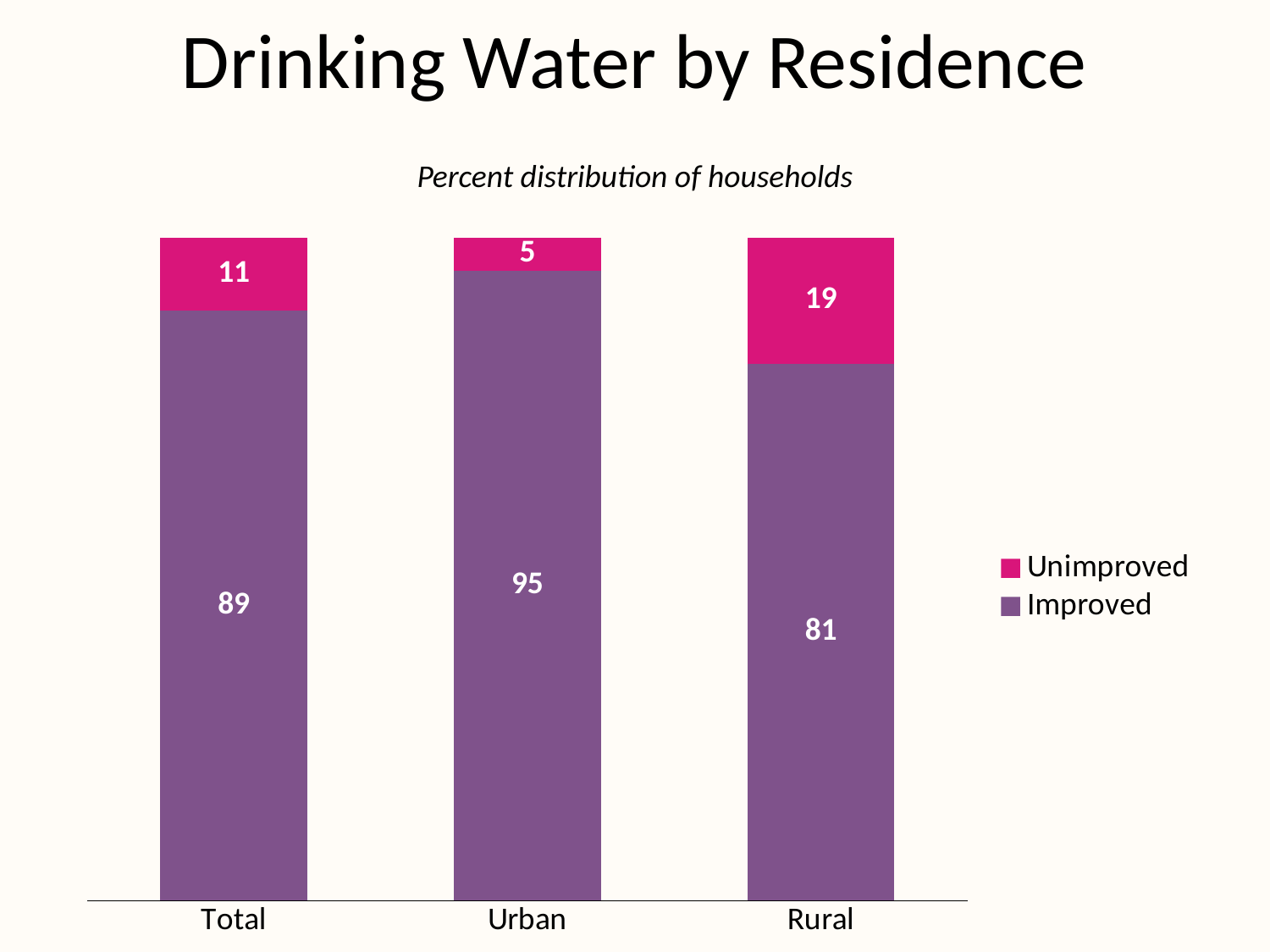

# Drinking Water by Residence
Percent distribution of households

### Chart

| Category | Improved | Unimproved |
|---|---|---|
| Total | 89.0 | 11.0 |
| Urban | 95.0 | 5.0 |
| Rural | 81.0 | 19.0 |